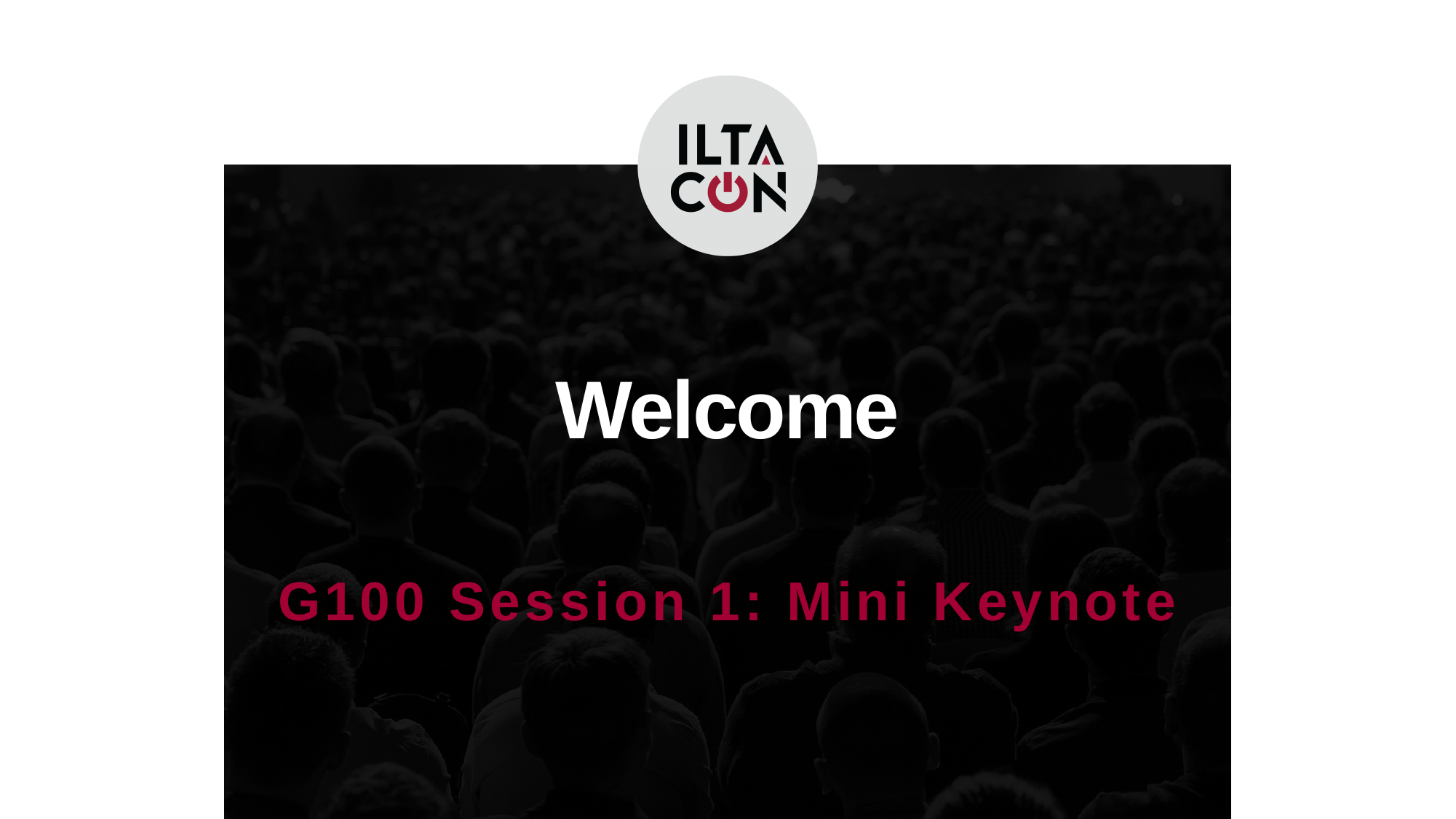

# Welcome
G100 Session 1: Mini Keynote